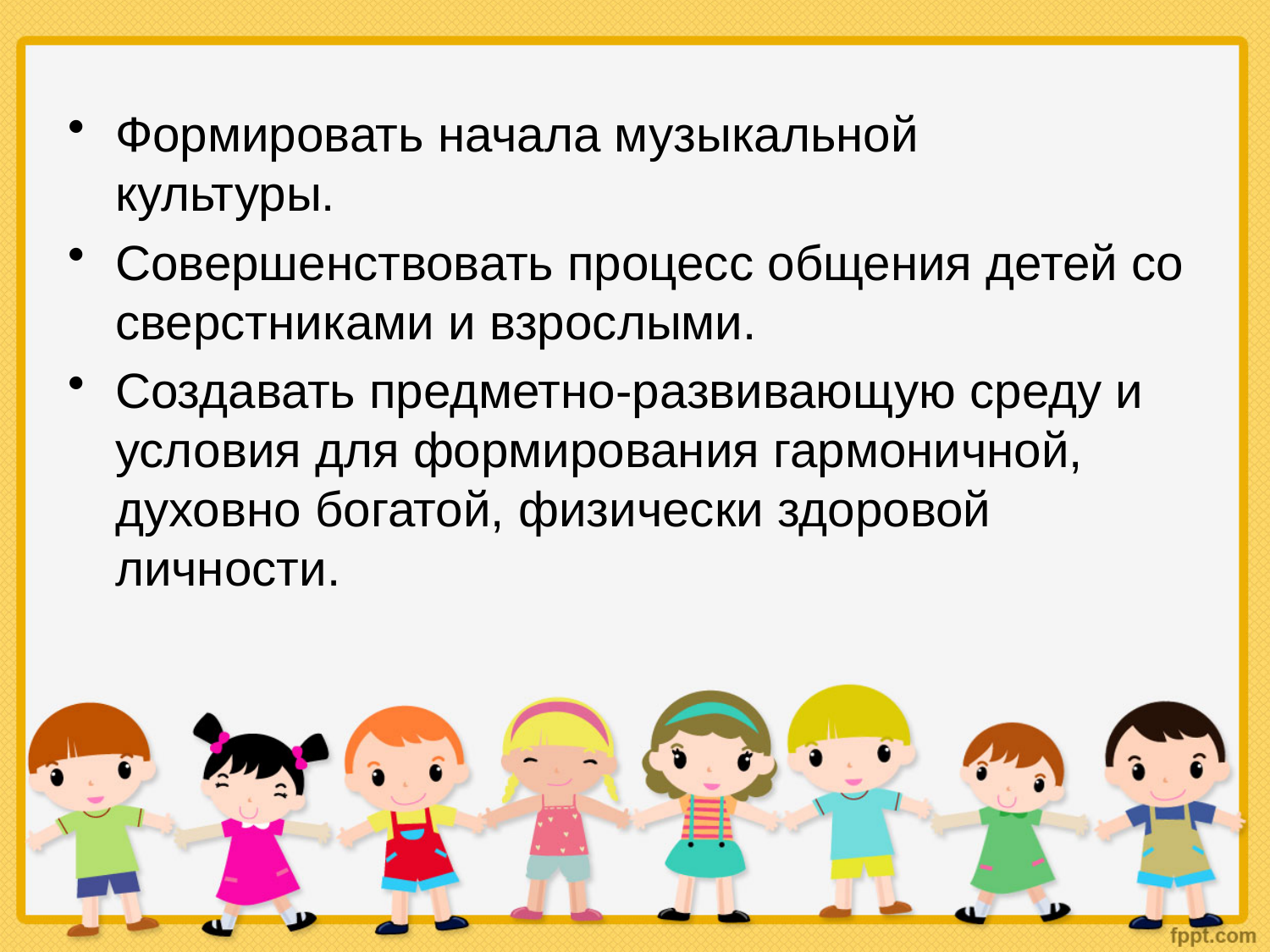

Формировать начала музыкальной     культуры.
Совершенствовать процесс общения детей со сверстниками и взрослыми.
Создавать предметно-развивающую среду и условия для формирования гармоничной, духовно богатой, физически здоровой личности.

Prezentacii.com